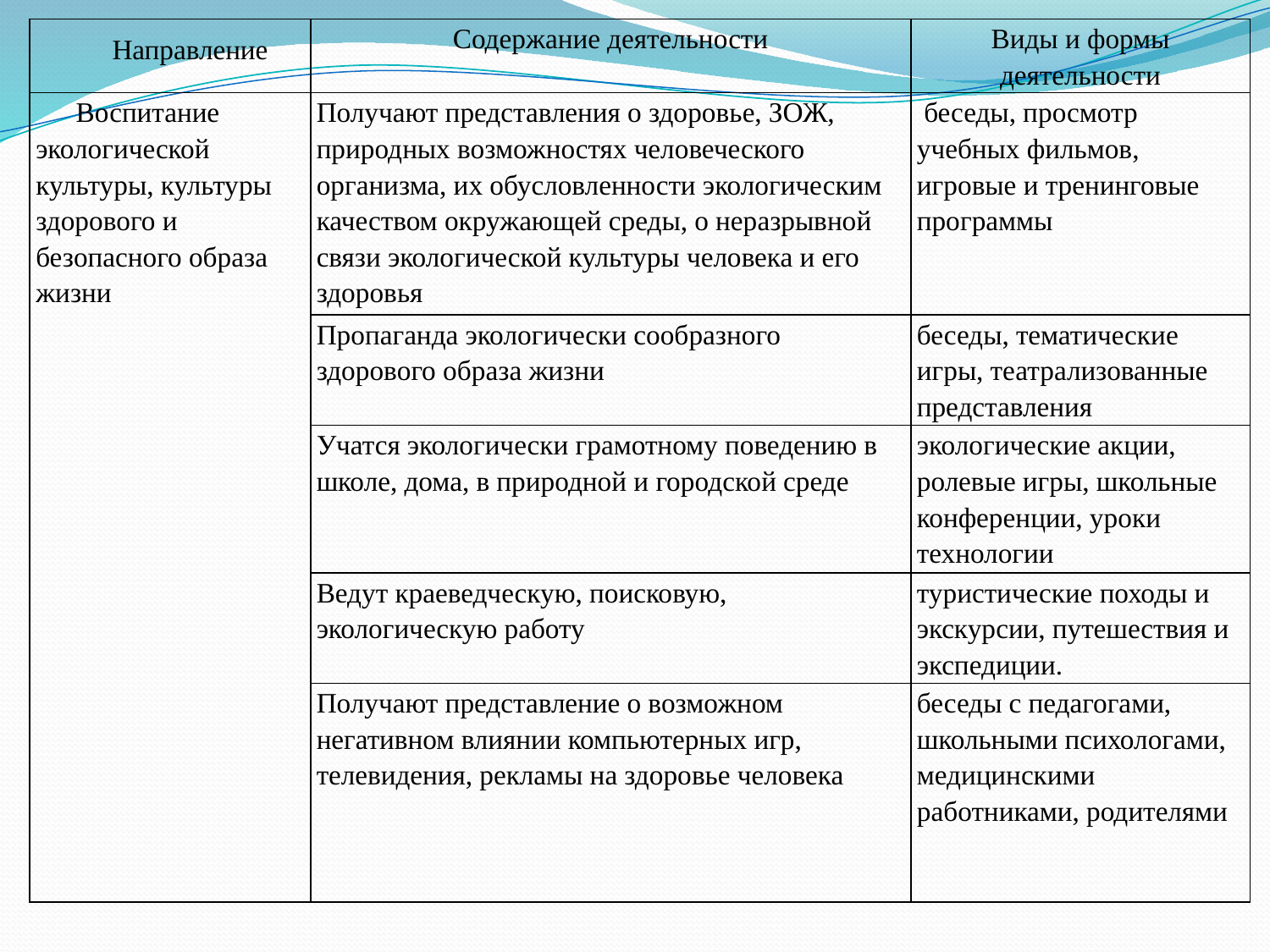

| Направление | Содержание деятельности | Виды и формы деятельности |
| --- | --- | --- |
| Воспитание экологической культуры, культуры здорового и безопасного образа жизни | Получают представления о здоровье, ЗОЖ, природных возможностях человеческого организма, их обусловленности экологическим качеством окружающей среды, о неразрывной связи экологической культуры человека и его здоровья | беседы, просмотр учебных фильмов, игровые и тренинговые программы |
|  | Пропаганда экологически сообразного здорового образа жизни | беседы, тематические игры, театрализованные представления |
|  | Учатся экологически грамотному поведению в школе, дома, в природной и городской среде | экологические акции, ролевые игры, школьные конференции, уроки технологии |
|  | Ведут краеведческую, поисковую, экологическую работу | туристические походы и экскурсии, путешествия и экспедиции. |
|  | Получают представление о возможном негативном влиянии компьютерных игр, телевидения, рекламы на здоровье человека | беседы с педагогами, школьными психологами, медицинскими работниками, родителями |